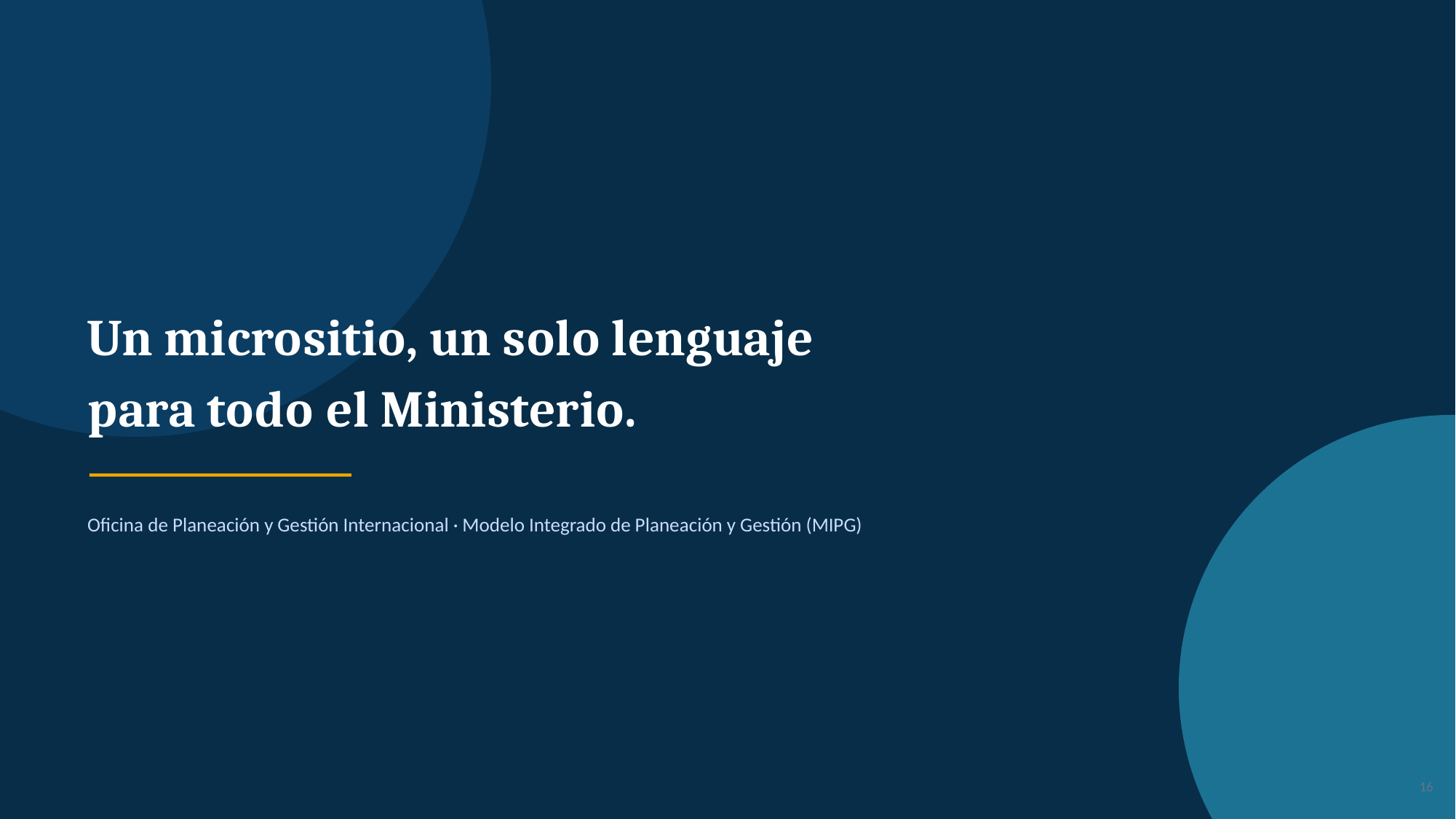

Un micrositio, un solo lenguaje
para todo el Ministerio.

Oficina de Planeación y Gestión Internacional · Modelo Integrado de Planeación y Gestión (MIPG)
16